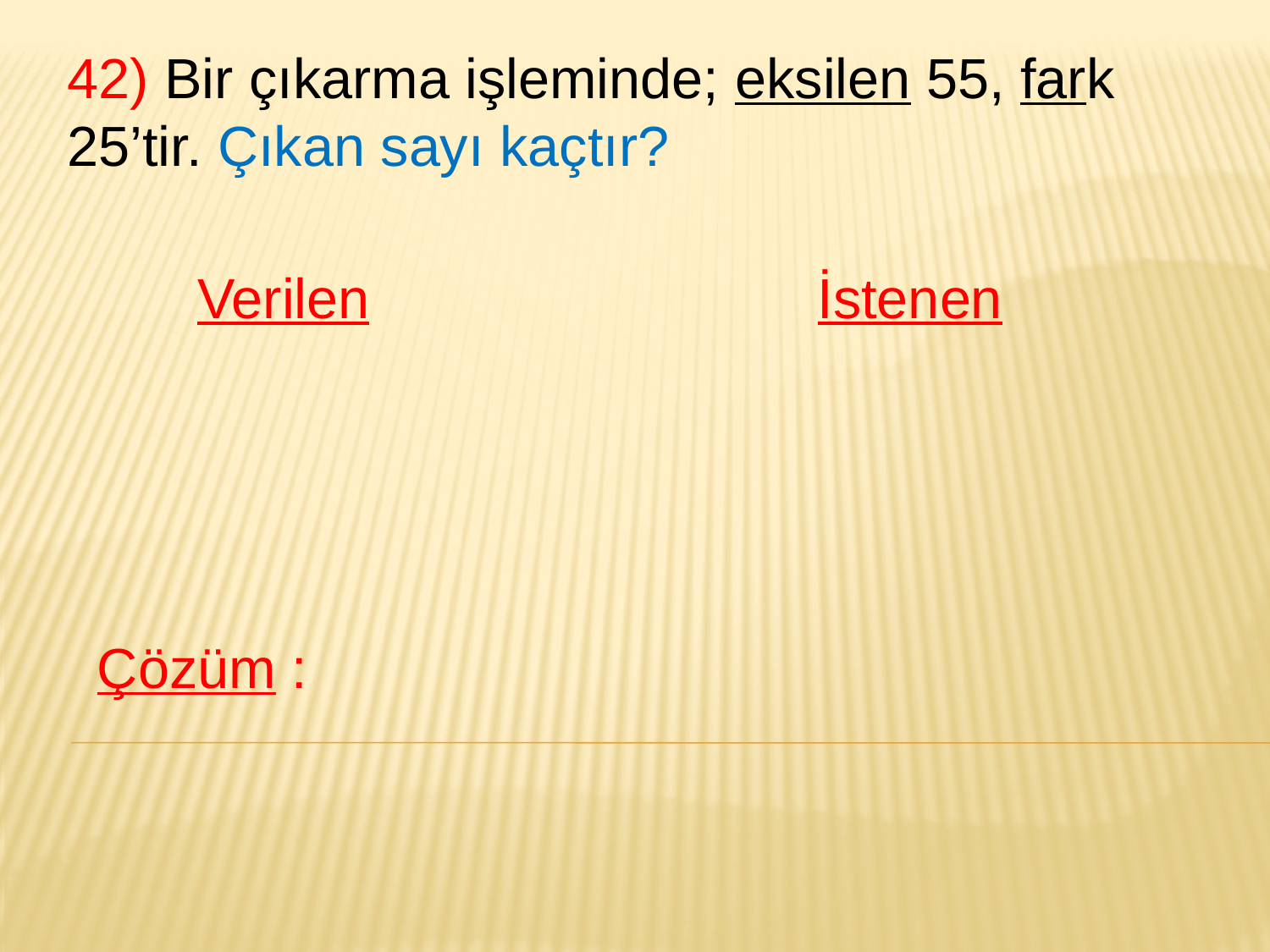

42) Bir çıkarma işleminde; eksilen 55, fark 25’tir. Çıkan sayı kaçtır?

Verilen
İstenen
Çözüm :